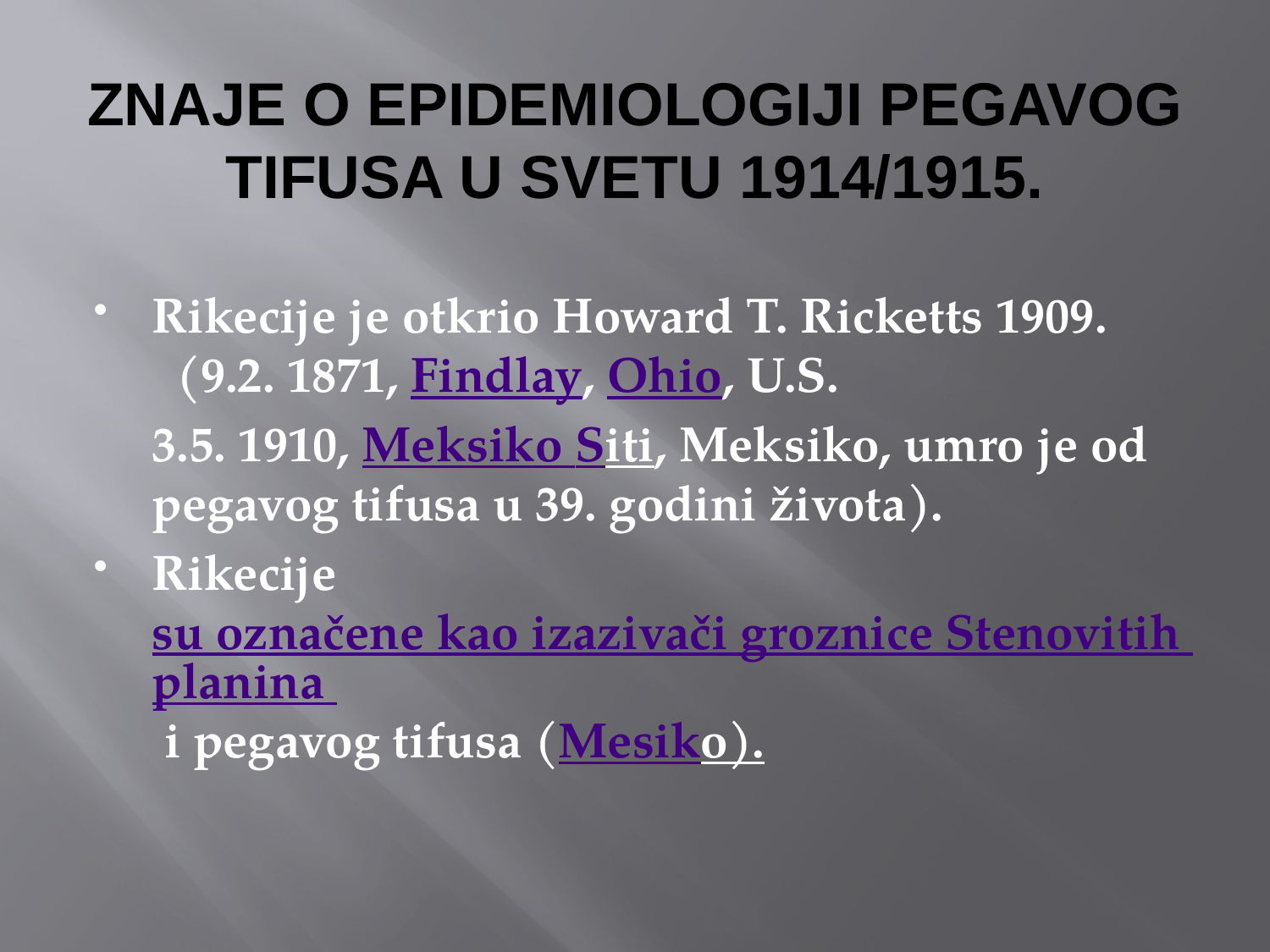

# ZNAJE O EPIDEMIOLOGIJI PEGAVOG TIFUSA U SVETU 1914/1915.
Rikecije je otkrio Howard T. Ricketts 1909.   (9.2. 1871, Findlay, Ohio, U.S.
	3.5. 1910, Meksiko Siti, Meksiko, umro je od pegavog tifusa u 39. godini života).
Rikecije su označene kao izazivači groznice Stenovitih planina  i pegavog tifusa (Mesiko).